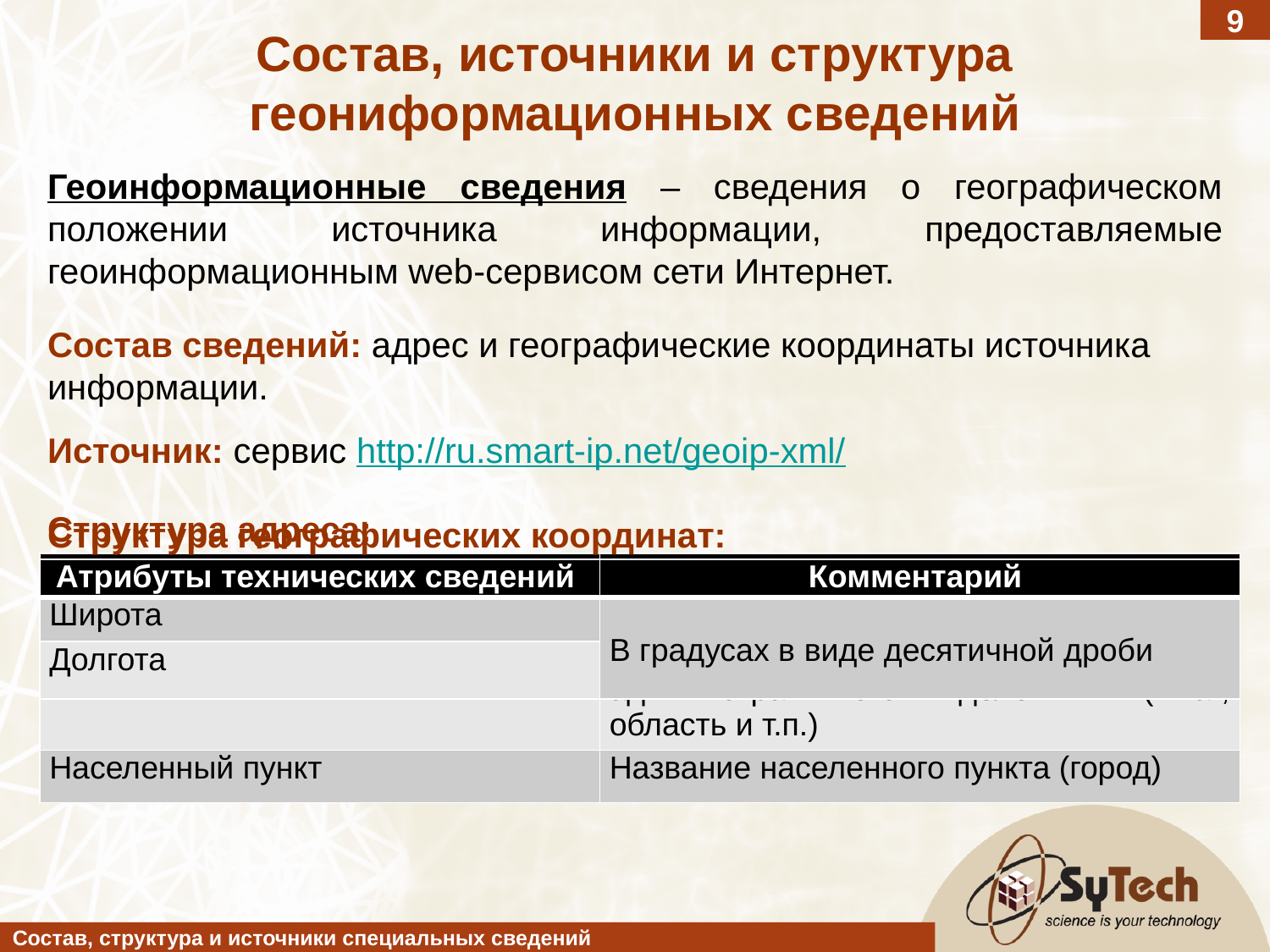

9
Состав, источники и структура геониформационных сведений

Геоинформационные сведения – сведения о географическом положении источника информации, предоставляемые геоинформационным web-сервисом сети Интернет.

Состав сведений: адрес и географические координаты источника информации.
Источник: сервис http://ru.smart-ip.net/geoip-xml/
Структура адреса:
Структура географических координат:
| Атрибуты технических сведений | Комментарий |
| --- | --- |
| Страна | Название страны |
| Регион | Название уровня государственного административного деления (штат, область и т.п.) |
| Населенный пункт | Название населенного пункта (город) |
| Атрибуты технических сведений | Комментарий |
| --- | --- |
| Широта | В градусах в виде десятичной дроби |
| Долгота |  |
Состав, структура и источники специальных сведений